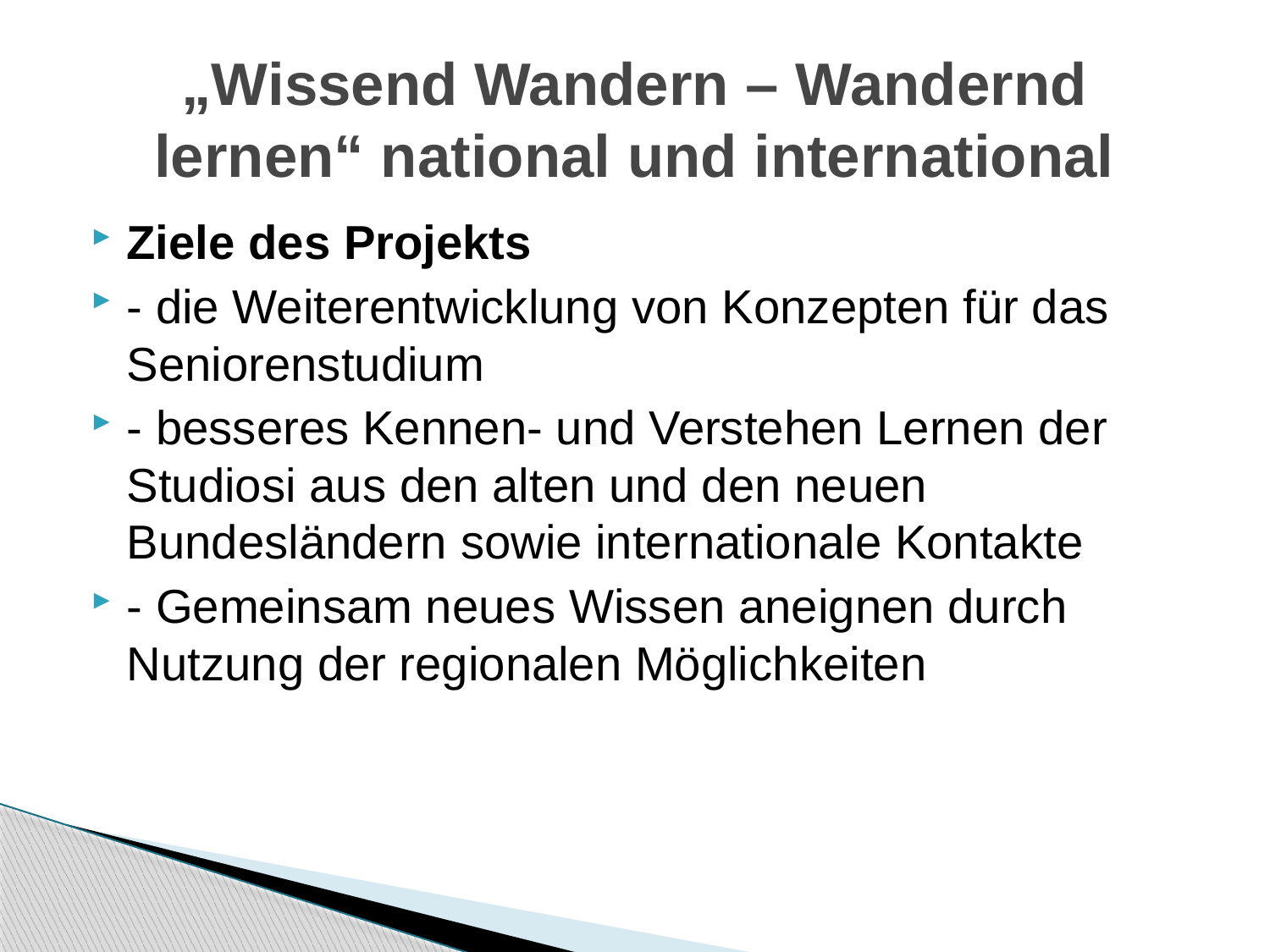

# „Wissend Wandern – Wandernd lernen“ national und international
Ziele des Projekts
- die Weiterentwicklung von Konzepten für das Seniorenstudium
- besseres Kennen- und Verstehen Lernen der Studiosi aus den alten und den neuen Bundesländern sowie internationale Kontakte
- Gemeinsam neues Wissen aneignen durch  Nutzung der regionalen Möglichkeiten